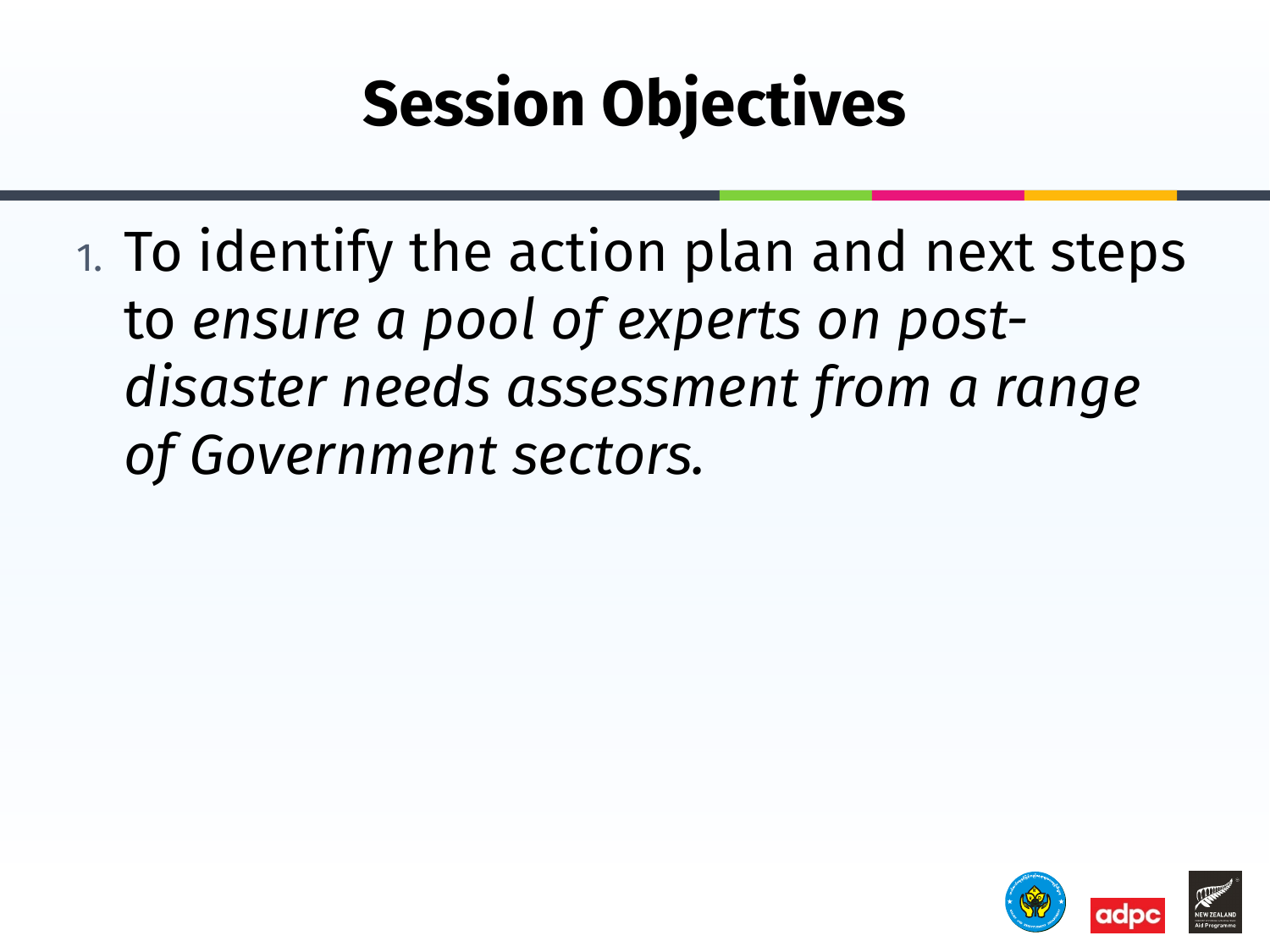

# Session Objectives
To identify the action plan and next steps to ensure a pool of experts on post-disaster needs assessment from a range of Government sectors.